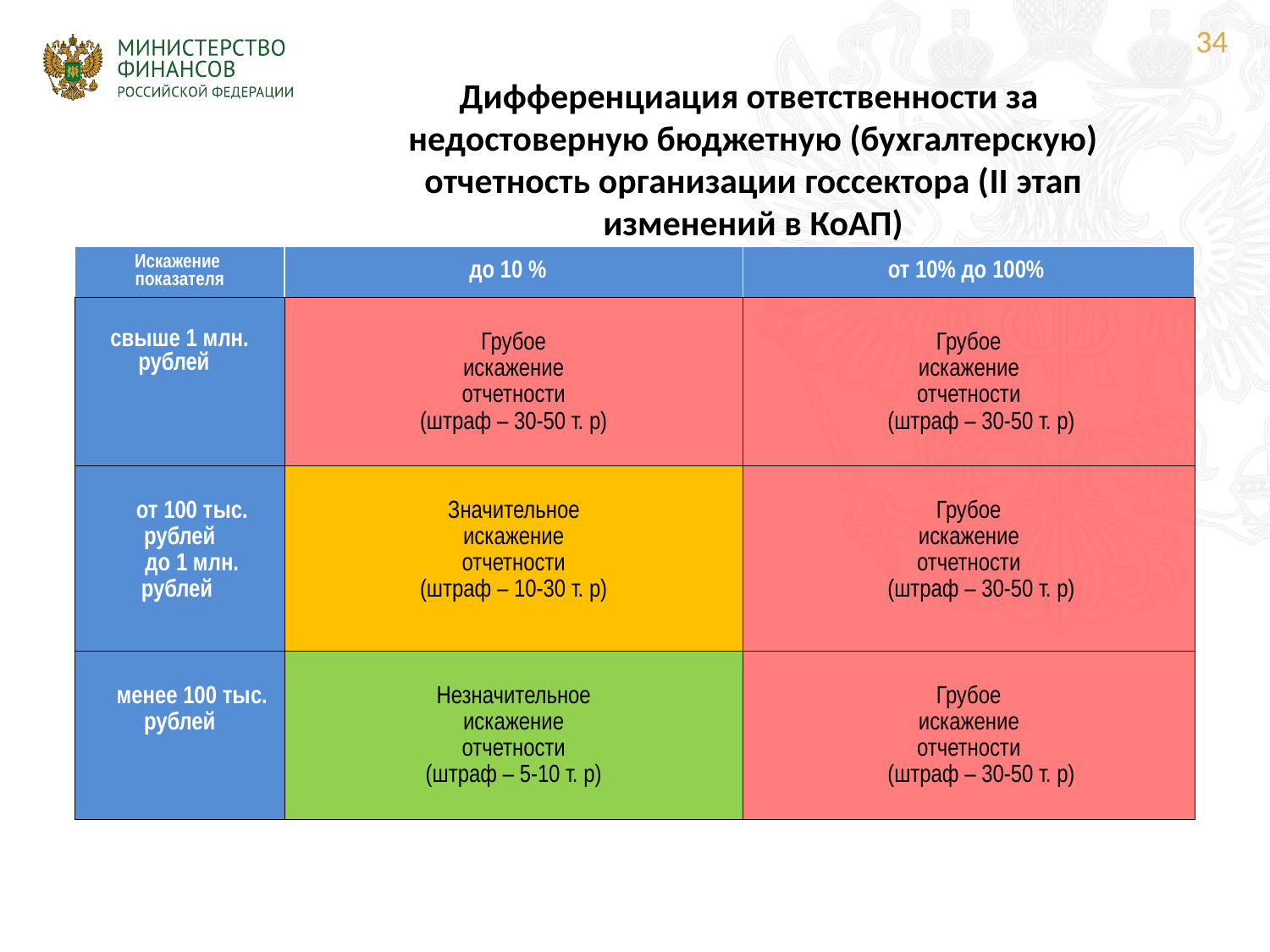

34
Дифференциация ответственности за  недостоверную бюджетную (бухгалтерскую) отчетность организации госсектора (II этап изменений в КоАП)
| Искажение показателя | до 10 % | от 10% до 100% |
| --- | --- | --- |
| свыше 1 млн. рублей | Грубое искажение отчетности (штраф – 30-50 т. р) | Грубое искажение отчетности (штраф – 30-50 т. р) |
| от 100 тыс. рублей до 1 млн. рублей | Значительное искажение отчетности (штраф – 10-30 т. р) | Грубое искажение отчетности (штраф – 30-50 т. р) |
| менее 100 тыс. рублей | Незначительное искажение отчетности (штраф – 5-10 т. р) | Грубое искажение отчетности (штраф – 30-50 т. р) |